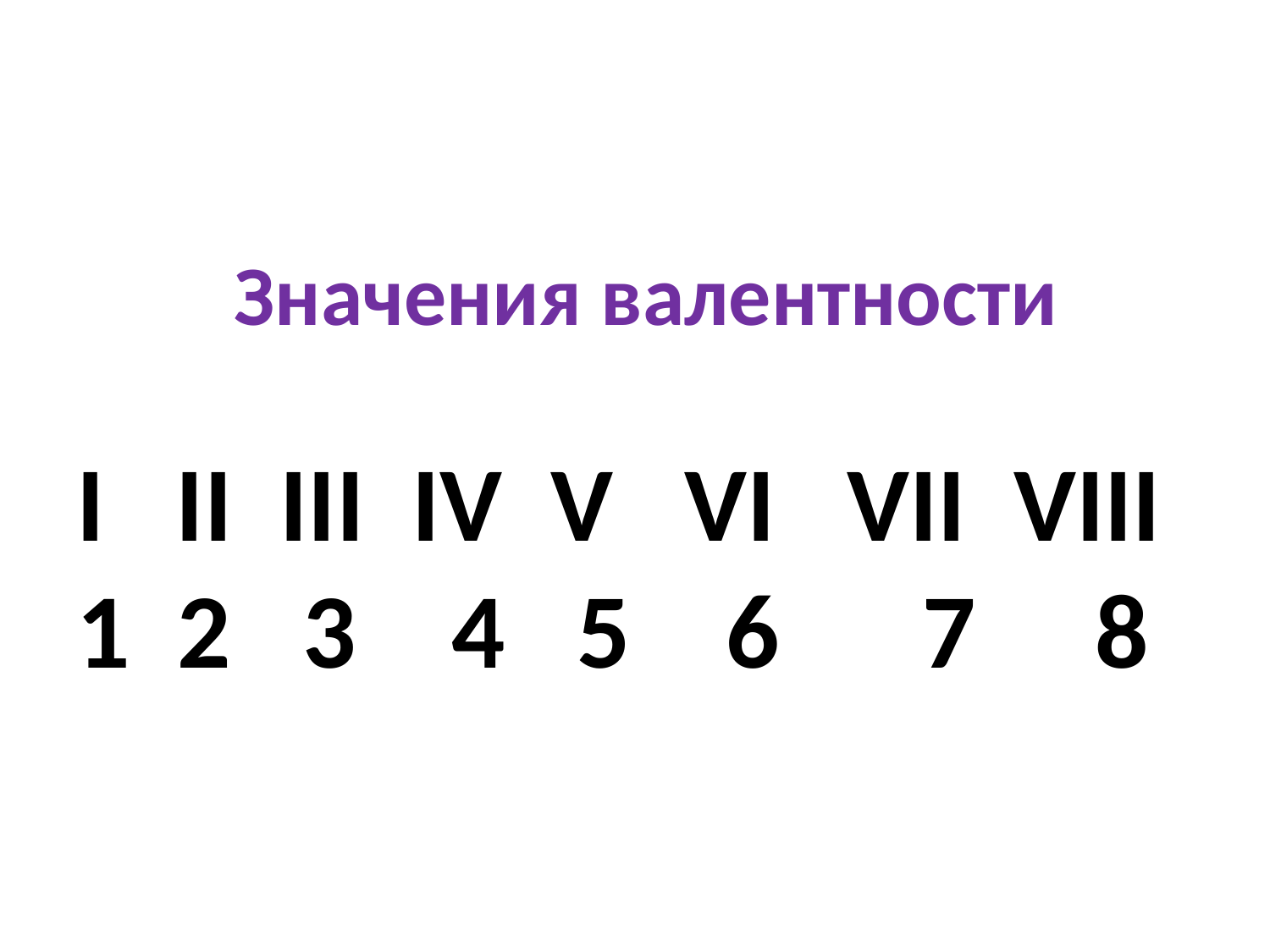

# Значения валентности I   II  III  IV  V   VI   VII  VIII 1  2   3    4   5    6      7     8